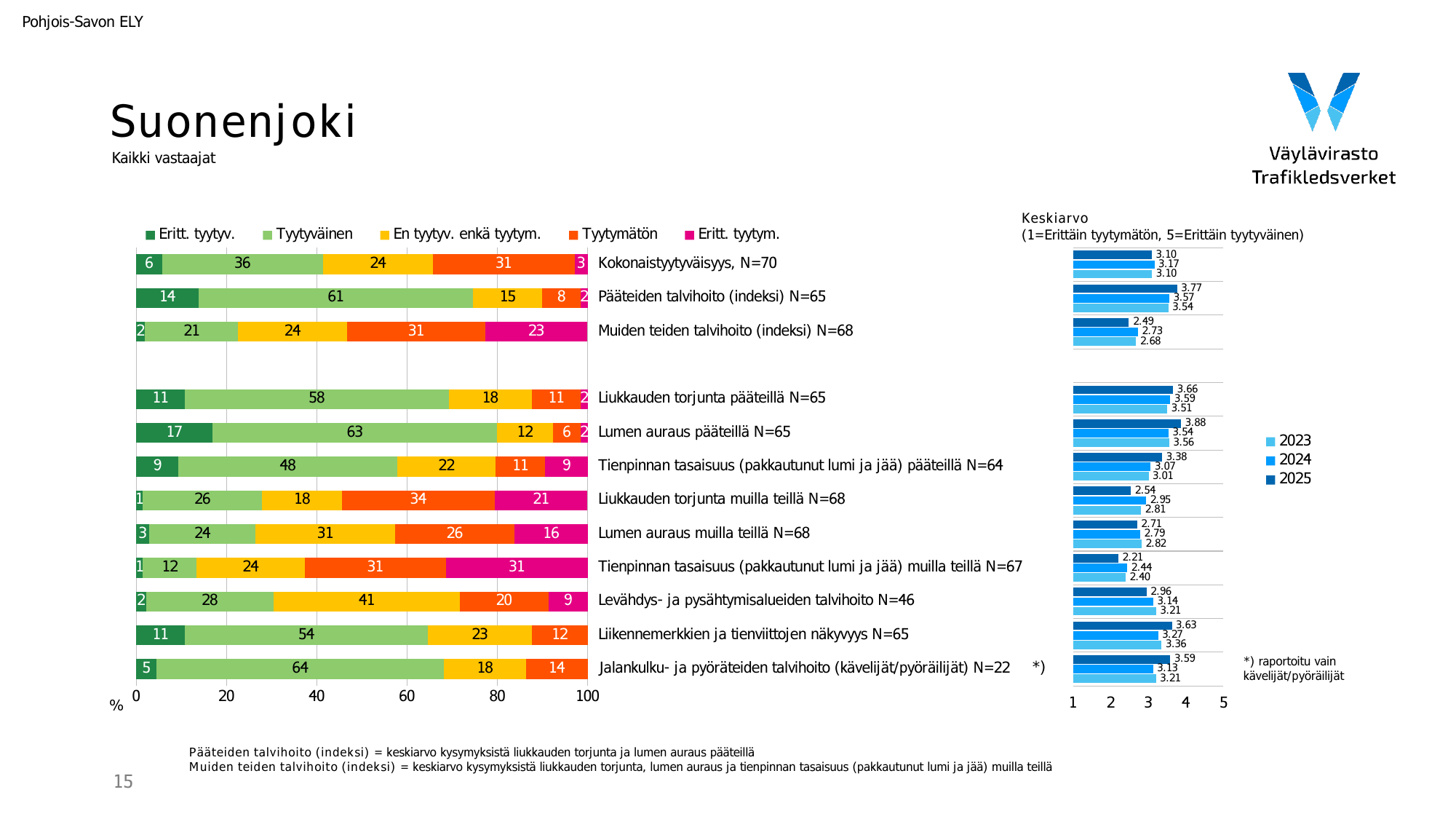

Pohjois-Savon ELY
# Suonenjoki
Kaikki vastaajat
Keskiarvo
(1=Erittäin tyytymätön, 5=Erittäin tyytyväinen)

### Chart

| Category | Eritt. tyytyv. | Tyytyväinen | En tyytyv. enkä tyytym. | Tyytymätön | Eritt. tyytym. |
|---|---|---|---|---|---|
| Kokonaistyytyväisyys, N=70 | 5.714286 | 35.714286 | 24.285714 | 31.428571 | 2.857143 |
| Pääteiden talvihoito (indeksi) N=65 | 13.846153999999999 | 60.7692305 | 15.384615 | 8.4615385 | 1.538462 |
| Muiden teiden talvihoito (indeksi) N=68 | 1.9681003333333333 | 20.646766333333332 | 24.136669666666666 | 30.545800333333332 | 22.702663333333334 |
|  | None | None | None | None | None |
| Liukkauden torjunta pääteillä N=65 | 10.769231 | 58.461538 | 18.461538 | 10.769231 | 1.538462 |
| Lumen auraus pääteillä N=65 | 16.923077 | 63.076923 | 12.307692 | 6.153846 | 1.538462 |
| Tienpinnan tasaisuus (pakkautunut lumi ja jää) pääteillä N=64 | 9.375 | 48.4375 | 21.875 | 10.9375 | 9.375 |
| Liukkauden torjunta muilla teillä N=68 | 1.470588 | 26.470588 | 17.647059 | 33.823529 | 20.588235 |
| Lumen auraus muilla teillä N=68 | 2.941176 | 23.529412 | 30.882353 | 26.470588 | 16.176471 |
| Tienpinnan tasaisuus (pakkautunut lumi ja jää) muilla teillä N=67 | 1.492537 | 11.940299 | 23.880597 | 31.343284 | 31.343284 |
| Levähdys- ja pysähtymisalueiden talvihoito N=46 | 2.173913 | 28.26087 | 41.304348 | 19.565217 | 8.695652 |
| Liikennemerkkien ja tienviittojen näkyvyys N=65 | 10.769231 | 53.846154 | 23.076923 | 12.307692 | None |
| Jalankulku- ja pyöräteiden talvihoito (kävelijät/pyöräilijät) N=22 | 4.545455 | 63.636364 | 18.181818 | 13.636364 | None |

### Chart

| Category | 2025 | 2024 | 2023 |
|---|---|---|---|
*) raportoitu vain
kävelijät/pyöräilijät
*)
%
Pääteiden talvihoito (indeksi) = keskiarvo kysymyksistä liukkauden torjunta ja lumen auraus pääteillä
Muiden teiden talvihoito (indeksi) = keskiarvo kysymyksistä liukkauden torjunta, lumen auraus ja tienpinnan tasaisuus (pakkautunut lumi ja jää) muilla teillä

15